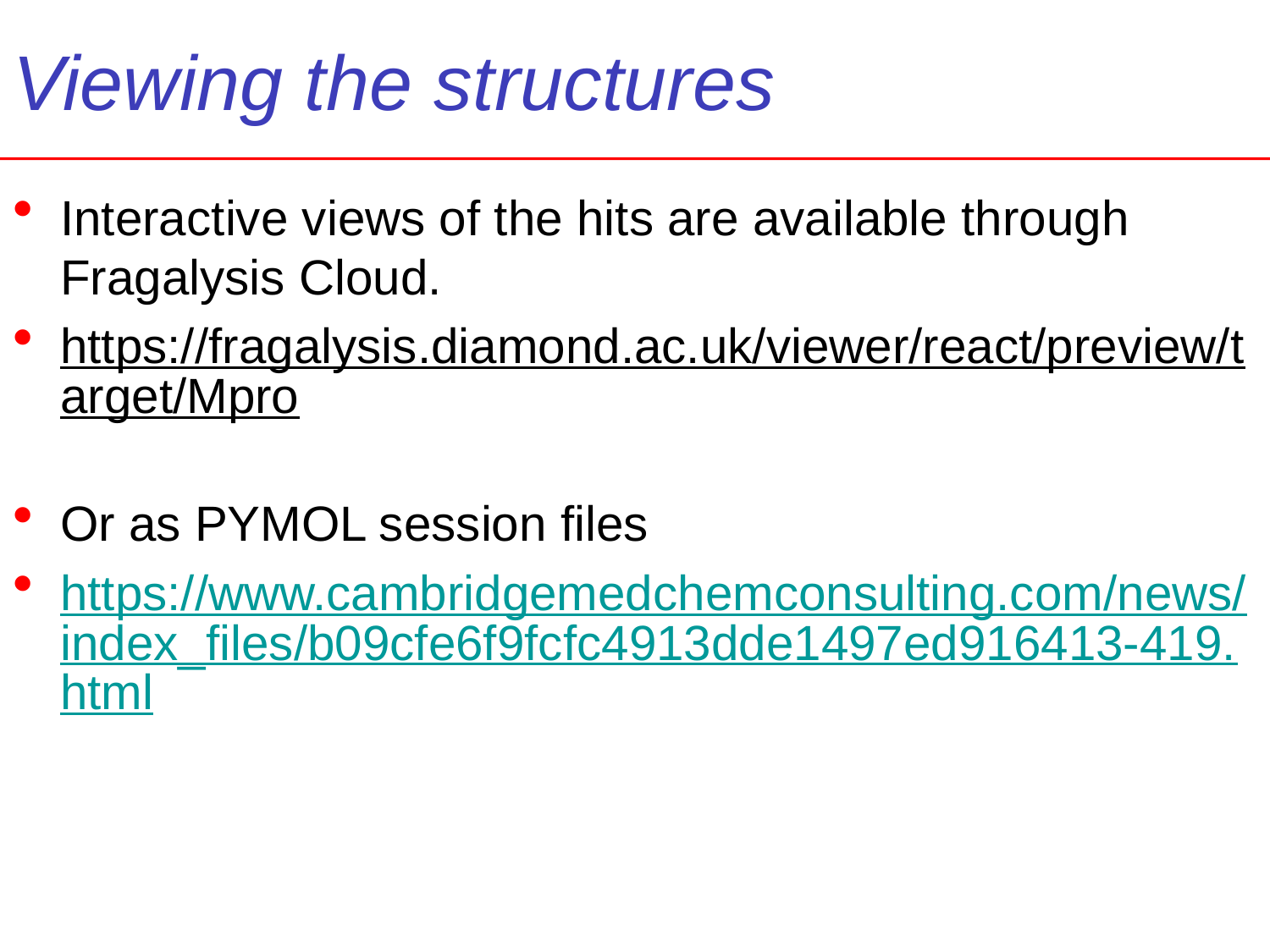

# Viewing the structures
Interactive views of the hits are available through Fragalysis Cloud.
https://fragalysis.diamond.ac.uk/viewer/react/preview/target/Mpro
Or as PYMOL session files
https://www.cambridgemedchemconsulting.com/news/index_files/b09cfe6f9fcfc4913dde1497ed916413-419.html